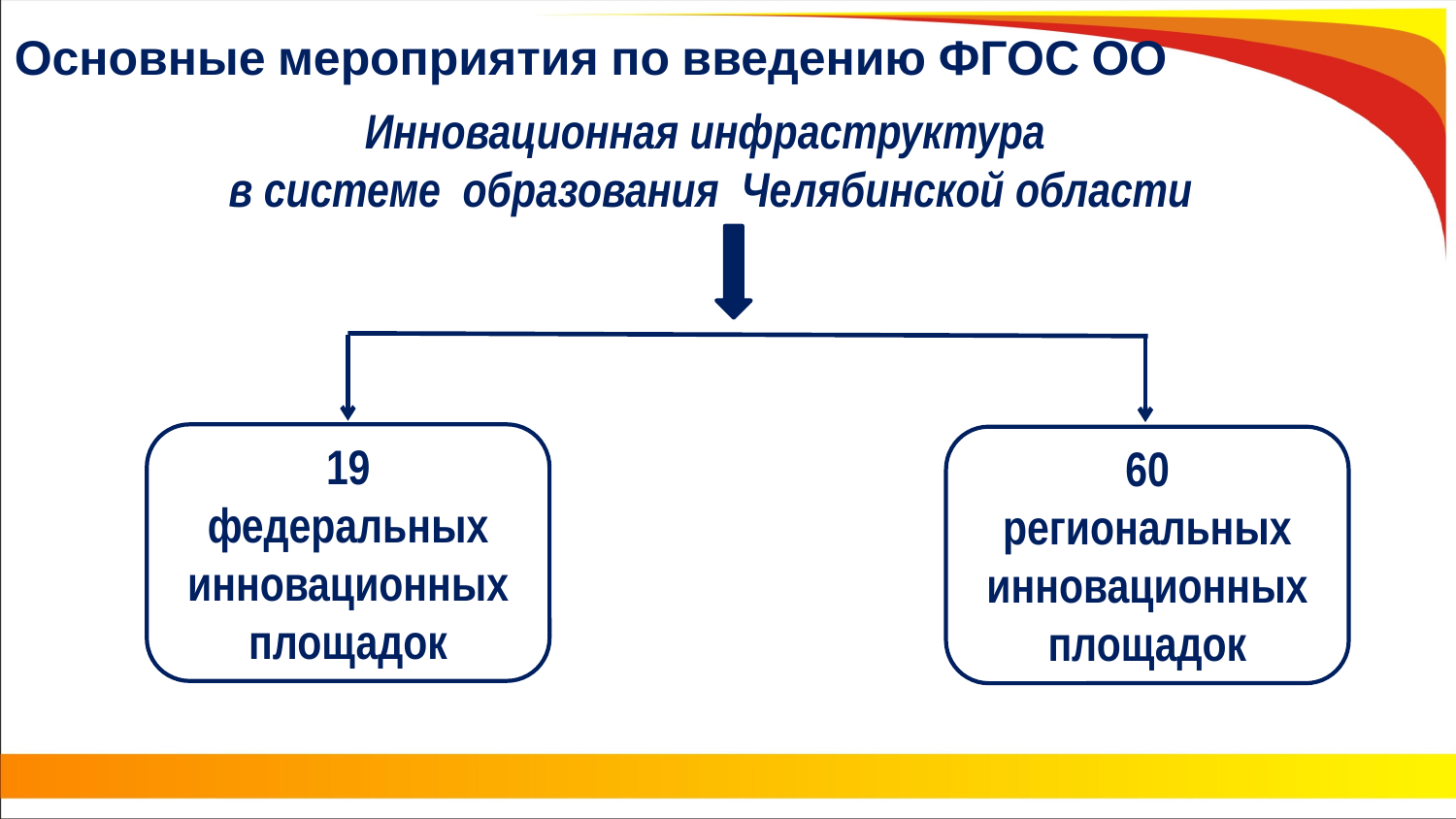

Основные мероприятия по введению ФГОС ОО
Инновационная инфраструктура
в системе  образования  Челябинской области

19
федеральных инновационных площадок
60
региональных инновационных площадок